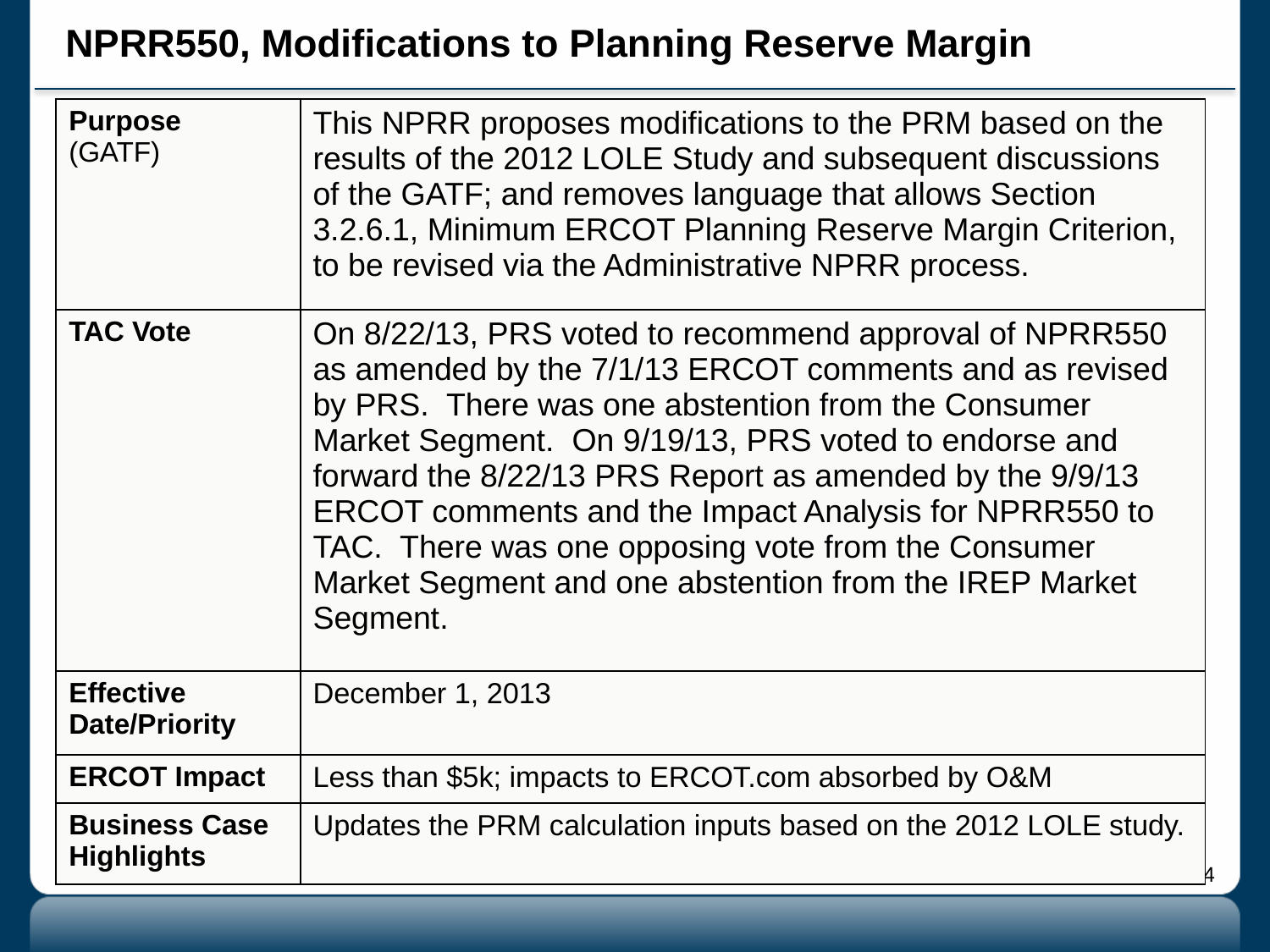

# NPRR550, Modifications to Planning Reserve Margin
| Purpose (GATF) | This NPRR proposes modifications to the PRM based on the results of the 2012 LOLE Study and subsequent discussions of the GATF; and removes language that allows Section 3.2.6.1, Minimum ERCOT Planning Reserve Margin Criterion, to be revised via the Administrative NPRR process. |
| --- | --- |
| TAC Vote | On 8/22/13, PRS voted to recommend approval of NPRR550 as amended by the 7/1/13 ERCOT comments and as revised by PRS. There was one abstention from the Consumer Market Segment. On 9/19/13, PRS voted to endorse and forward the 8/22/13 PRS Report as amended by the 9/9/13 ERCOT comments and the Impact Analysis for NPRR550 to TAC. There was one opposing vote from the Consumer Market Segment and one abstention from the IREP Market Segment. |
| Effective Date/Priority | December 1, 2013 |
| ERCOT Impact | Less than $5k; impacts to ERCOT.com absorbed by O&M |
| Business Case Highlights | Updates the PRM calculation inputs based on the 2012 LOLE study. |